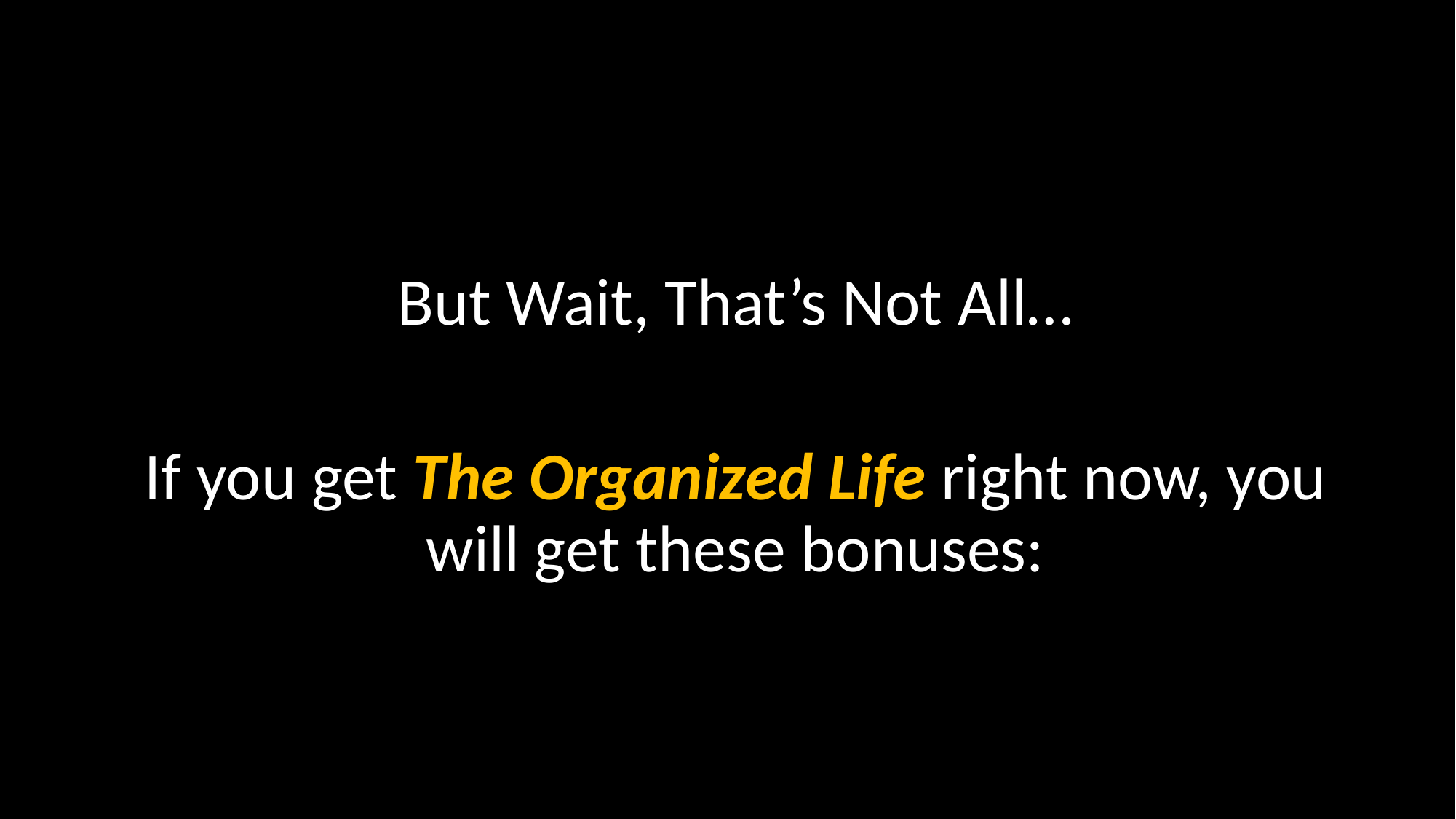

But Wait, That’s Not All…

If you get The Organized Life right now, you will get these bonuses: